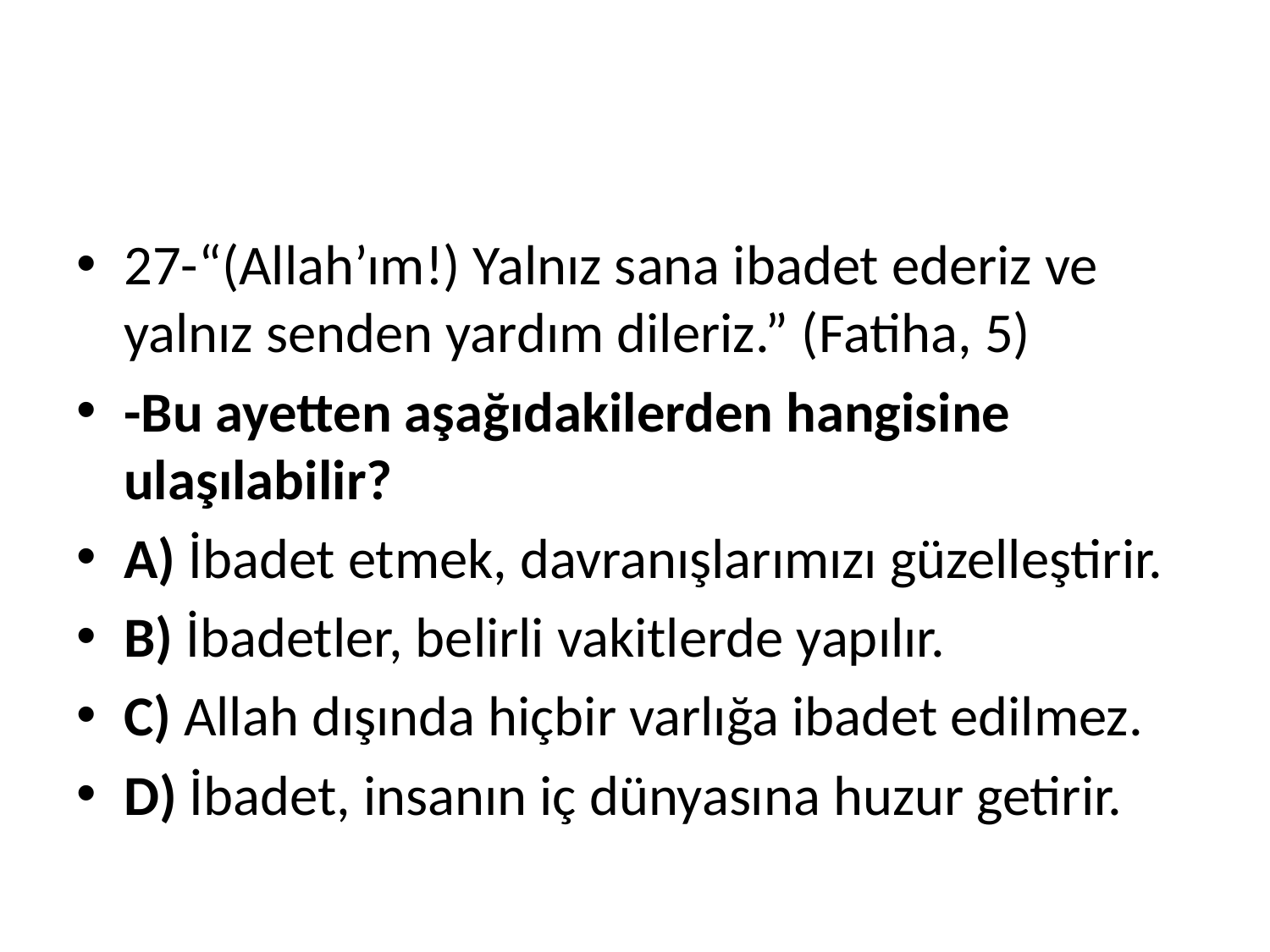

#
27-“(Allah’ım!) Yalnız sana ibadet ederiz ve yalnız senden yardım dileriz.” (Fatiha, 5)
-Bu ayetten aşağıdakilerden hangisine ulaşılabilir?
A) İbadet etmek, davranışlarımızı güzelleştirir.
B) İbadetler, belirli vakitlerde yapılır.
C) Allah dışında hiçbir varlığa ibadet edilmez.
D) İbadet, insanın iç dünyasına huzur getirir.